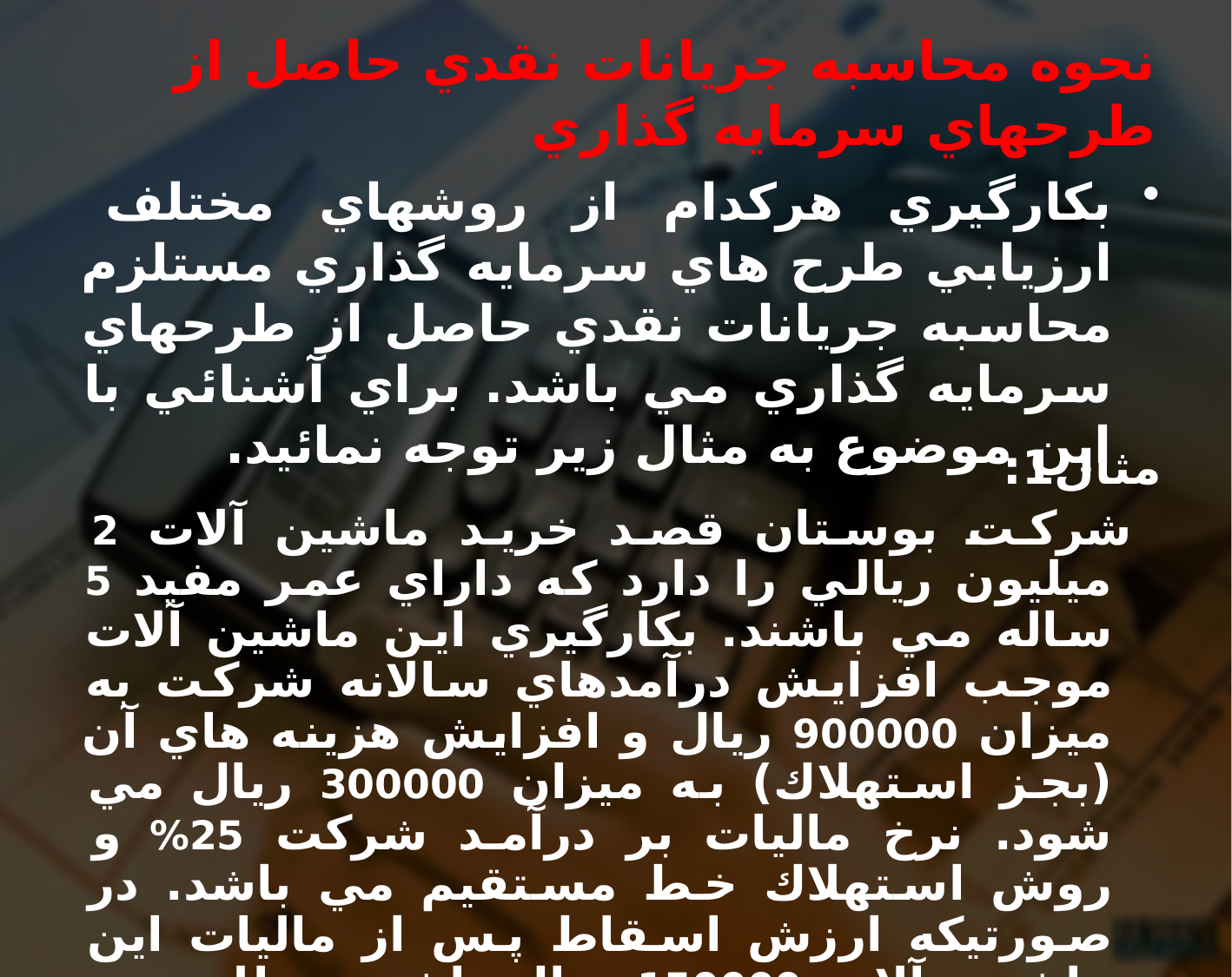

# نحوه محاسبه جريانات نقدي حاصل از طرحهاي سرمايه گذاري
بكارگيري هركدام از روشهاي مختلف ارزيابي طرح هاي سرمايه گذاري مستلزم محاسبه جريانات نقدي حاصل از طرحهاي سرمايه گذاري مي باشد. براي آشنائي با اين موضوع به مثال زير توجه نمائيد.
مثال1:
 شركت بوستان قصد خريد ماشين آلات 2 ميليون ريالي را دارد كه داراي عمر مفيد 5 ساله مي باشند. بكارگيري اين ماشين آلات موجب افزايش درآمدهاي سالانه شركت به ميزان 900000 ريال و افزايش هزينه هاي آن (بجز استهلاك) به ميزان 300000 ريال مي شود. نرخ ماليات بر درآمد شركت 25% و روش استهلاك خط مستقيم مي باشد. در صورتيكه ارزش اسقاط پس از ماليات اين ماشين آلات 150000 ريال باشد، مطلوبست محاسبه جريانات نقدي طرح.